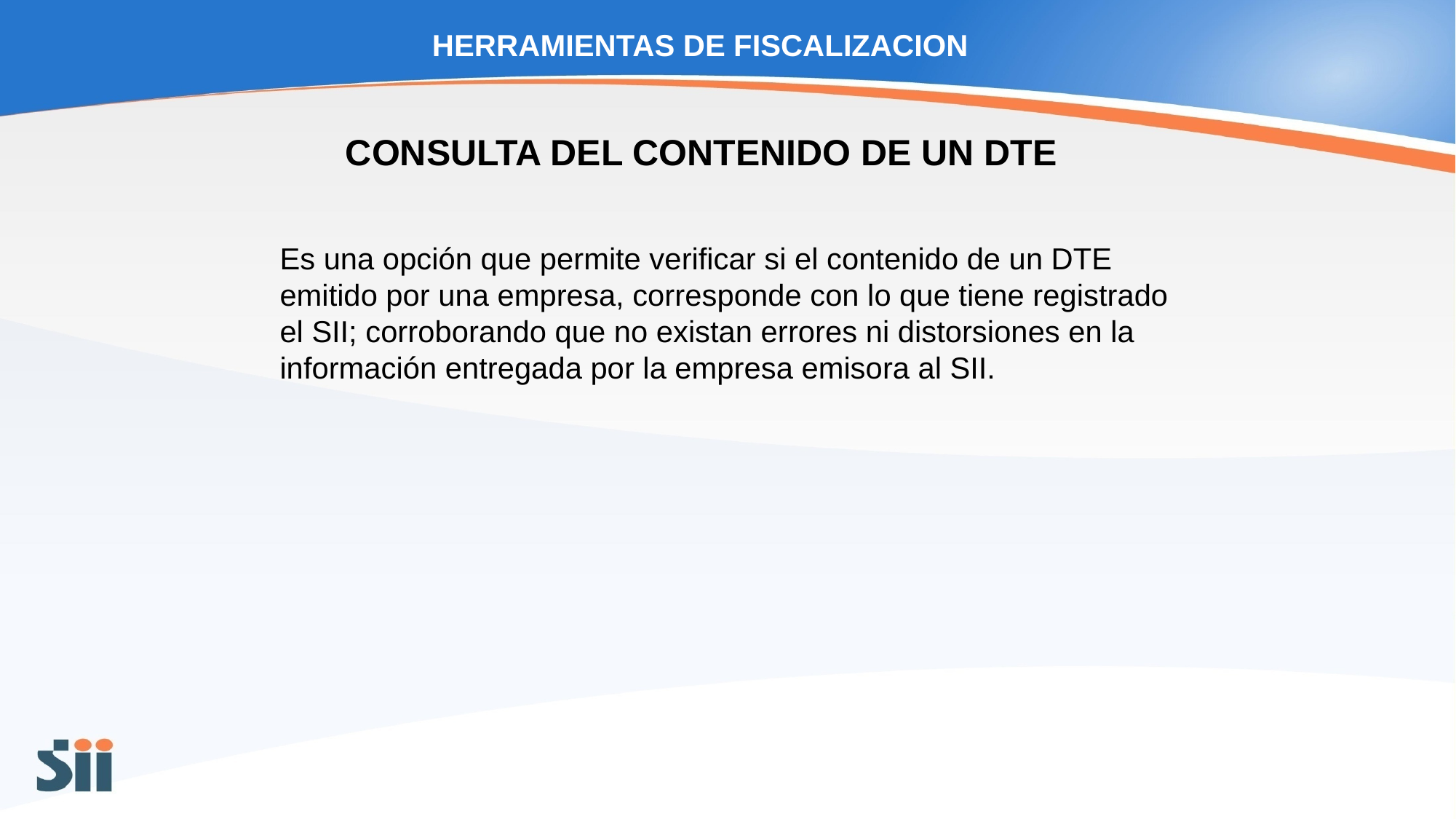

HERRAMIENTAS DE FISCALIZACION
CONSULTA DEL CONTENIDO DE UN DTE
Es una opción que permite verificar si el contenido de un DTE emitido por una empresa, corresponde con lo que tiene registrado el SII; corroborando que no existan errores ni distorsiones en la información entregada por la empresa emisora al SII.